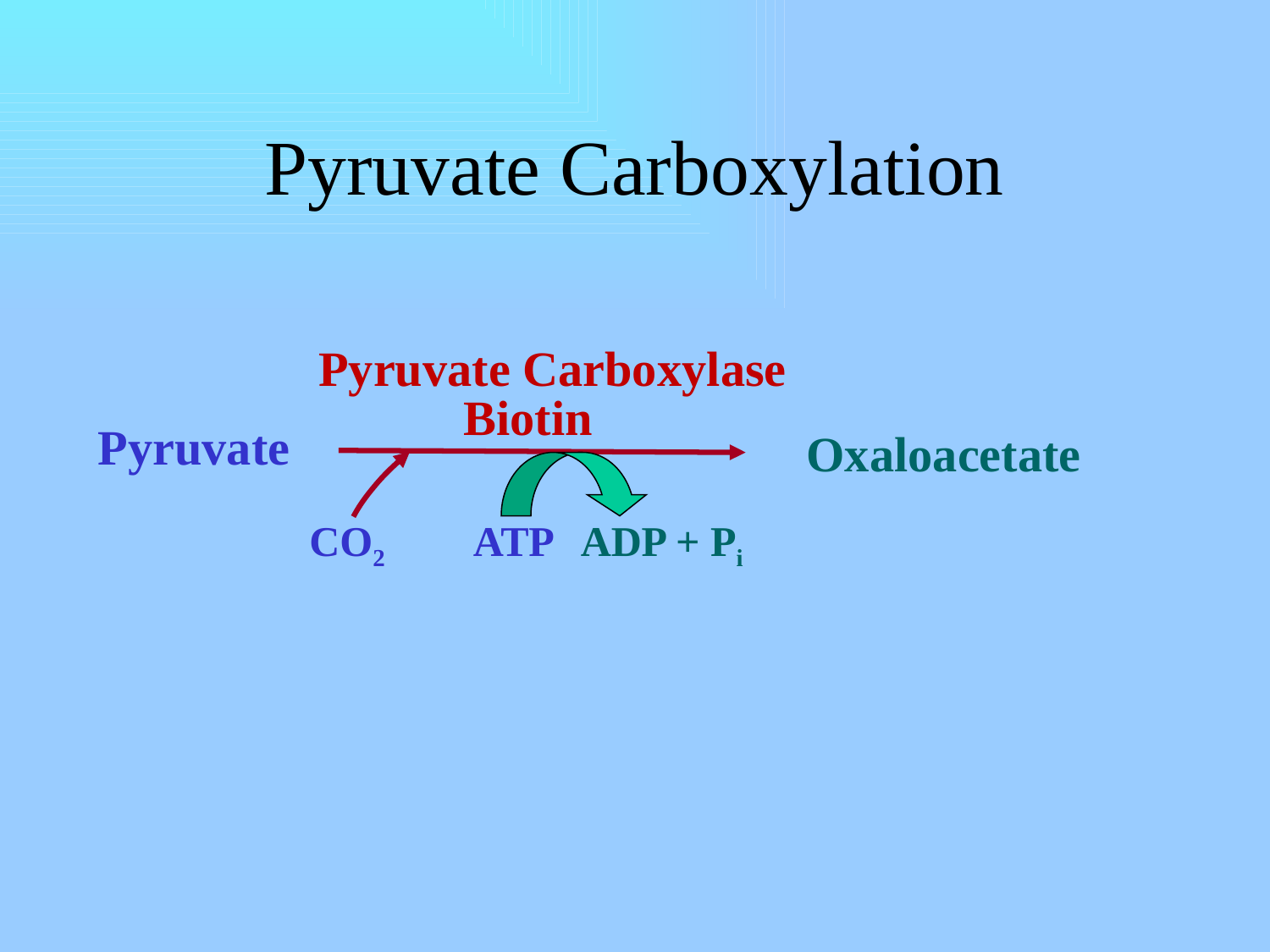

# Pyruvate Carboxylation
Pyruvate Carboxylase

Biotin
Pyruvate

Oxaloacetate

ATP
ADP + Pi
CO2